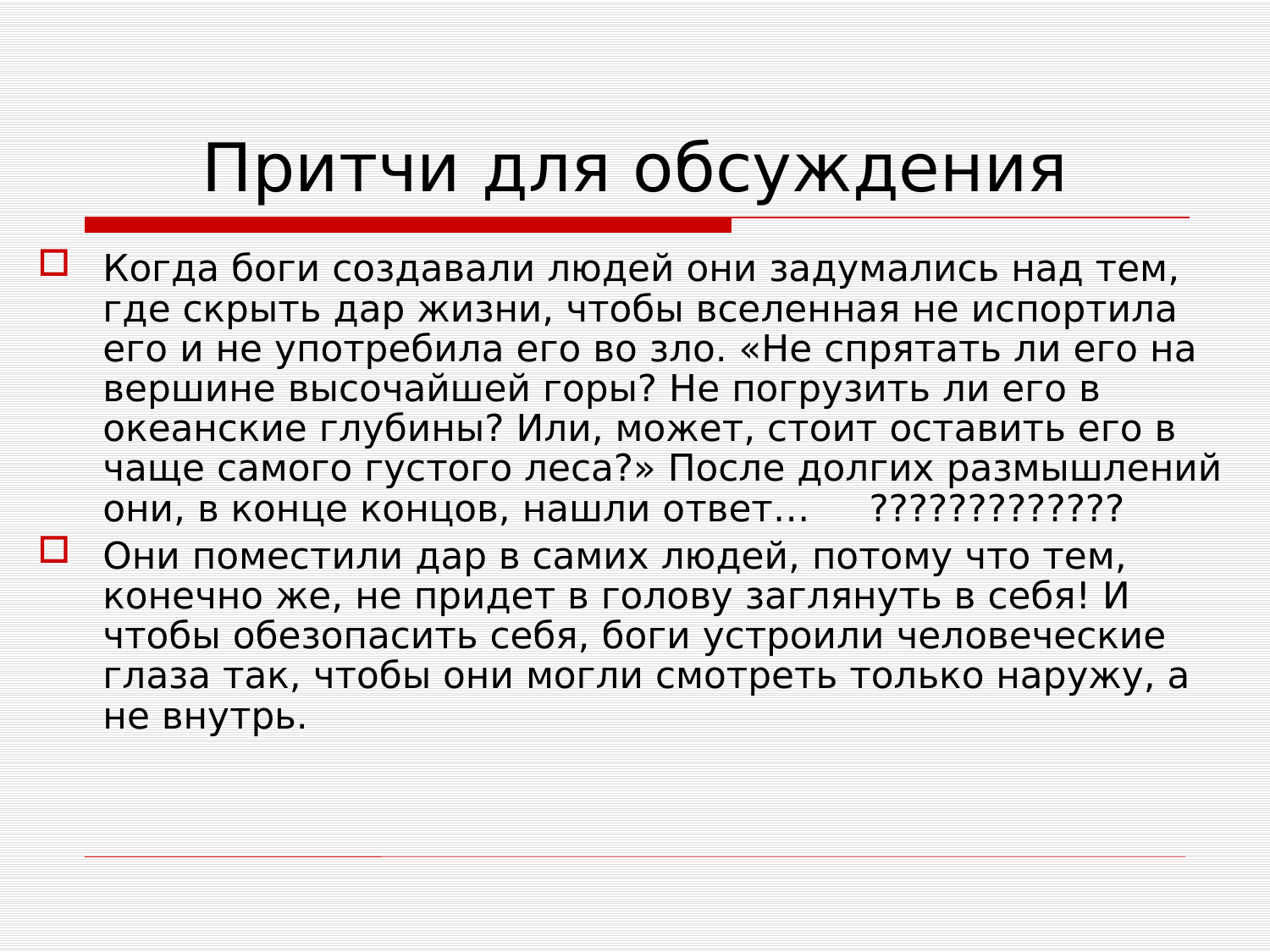

# Притчи для обсуждения
Когда боги создавали людей они задумались над тем, где скрыть дар жизни, чтобы вселенная не испортила его и не употребила его во зло. «Не спрятать ли его на вершине высочайшей горы? Не погрузить ли его в океанские глубины? Или, может, стоит оставить его в чаще самого густого леса?» После долгих размышлений они, в конце концов, нашли ответ…     ?????????????
Они поместили дар в самих людей, потому что тем, конечно же, не придет в голову заглянуть в себя! И чтобы обезопасить себя, боги устроили человеческие глаза так, чтобы они могли смотреть только наружу, а не внутрь.